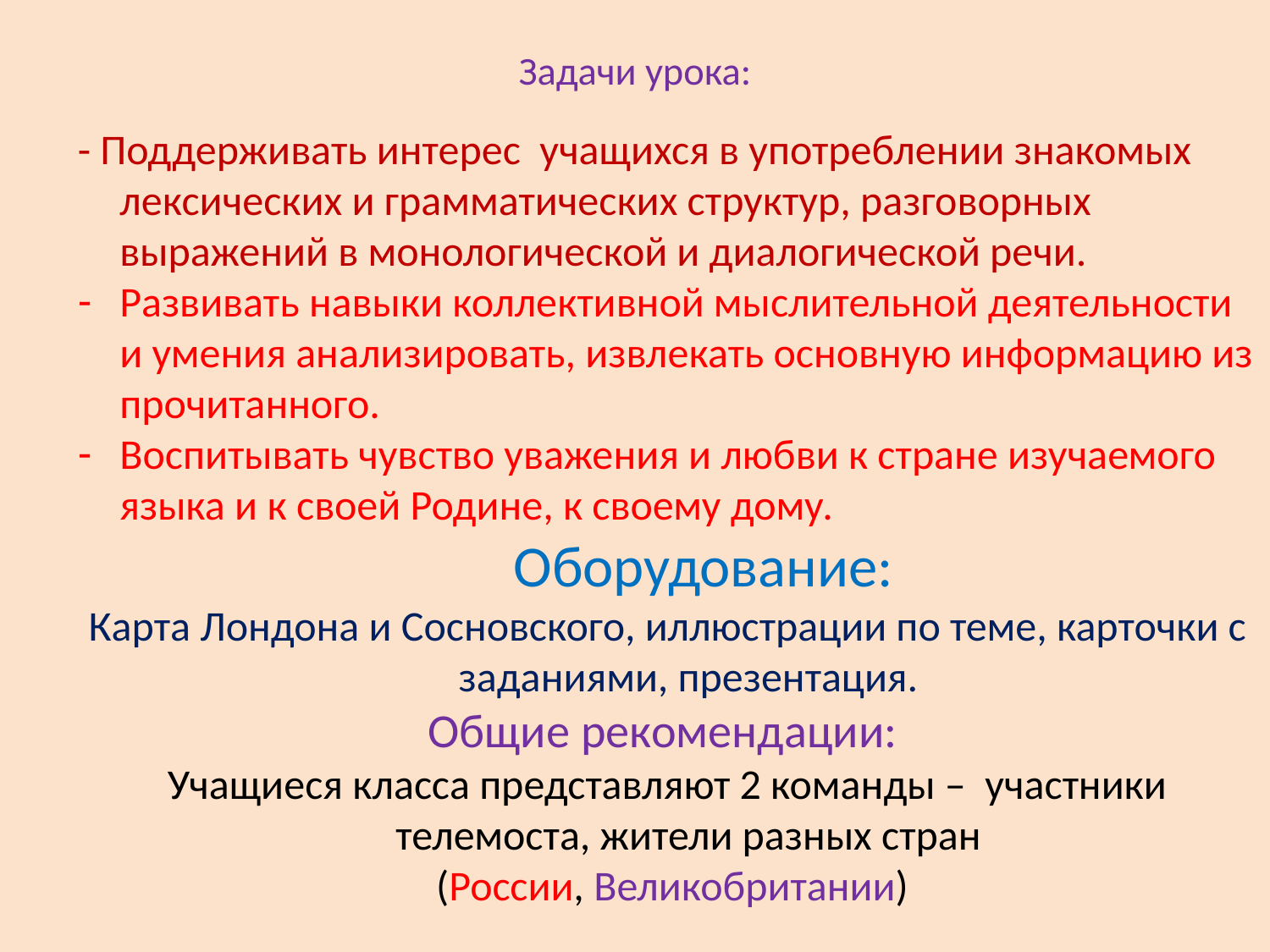

# Задачи урока:
- Поддерживать интерес  учащихся в употреблении знакомых лексических и грамматических структур, разговорных выражений в монологической и диалогической речи.
Развивать навыки коллективной мыслительной деятельности и умения анализировать, извлекать основную информацию из прочитанного.
Воспитывать чувство уважения и любви к стране изучаемого языка и к своей Родине, к своему дому.
         Оборудование:
Карта Лондона и Сосновского, иллюстрации по теме, карточки с заданиями, презентация.
Общие рекомендации:
Учащиеся класса представляют 2 команды –  участники телемоста, жители разных стран
 (России, Великобритании)